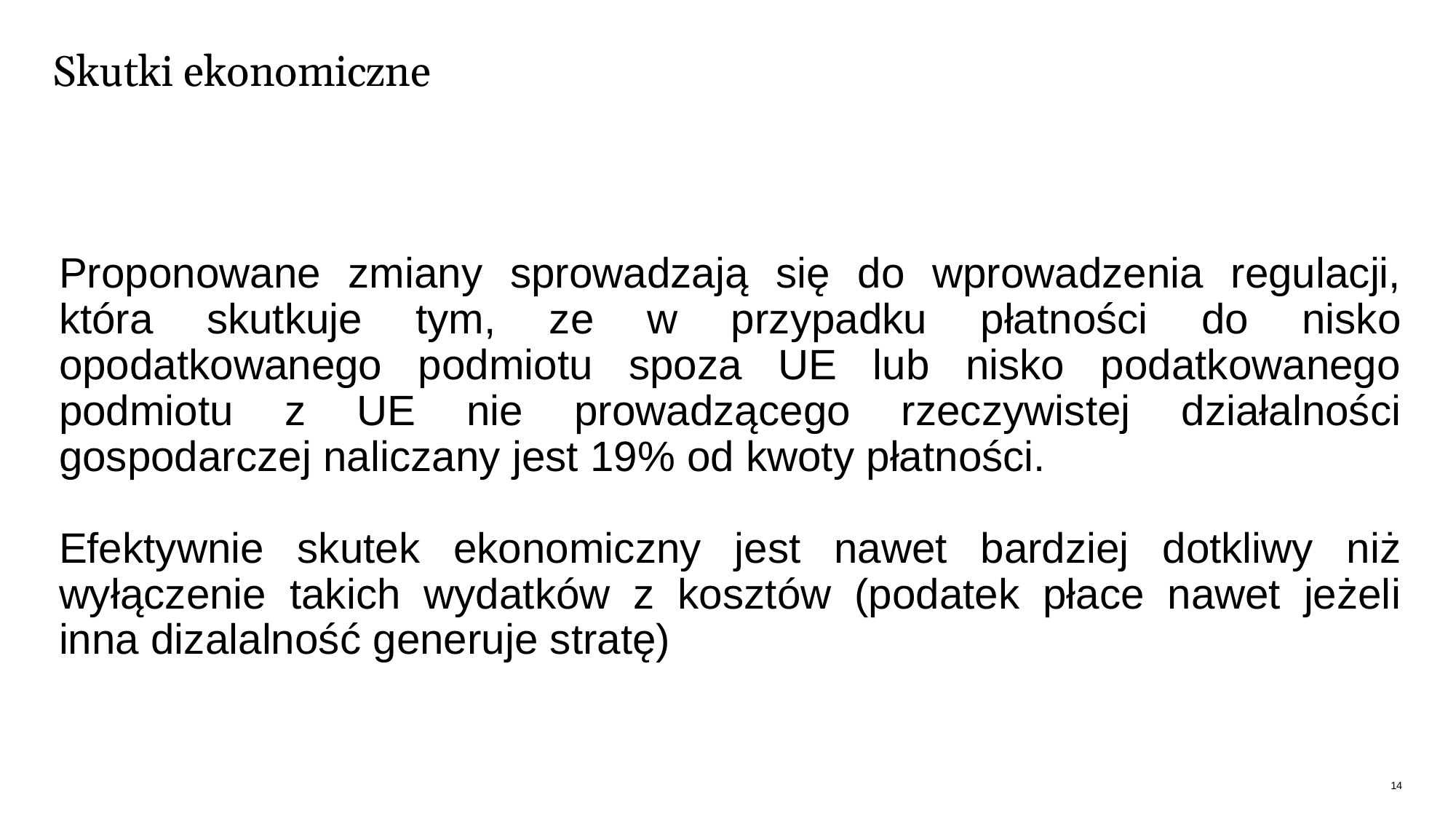

# Skutki ekonomiczne
Proponowane zmiany sprowadzają się do wprowadzenia regulacji, która skutkuje tym, ze w przypadku płatności do nisko opodatkowanego podmiotu spoza UE lub nisko podatkowanego podmiotu z UE nie prowadzącego rzeczywistej działalności gospodarczej naliczany jest 19% od kwoty płatności.

Efektywnie skutek ekonomiczny jest nawet bardziej dotkliwy niż wyłączenie takich wydatków z kosztów (podatek płace nawet jeżeli inna dizalalność generuje stratę)
14